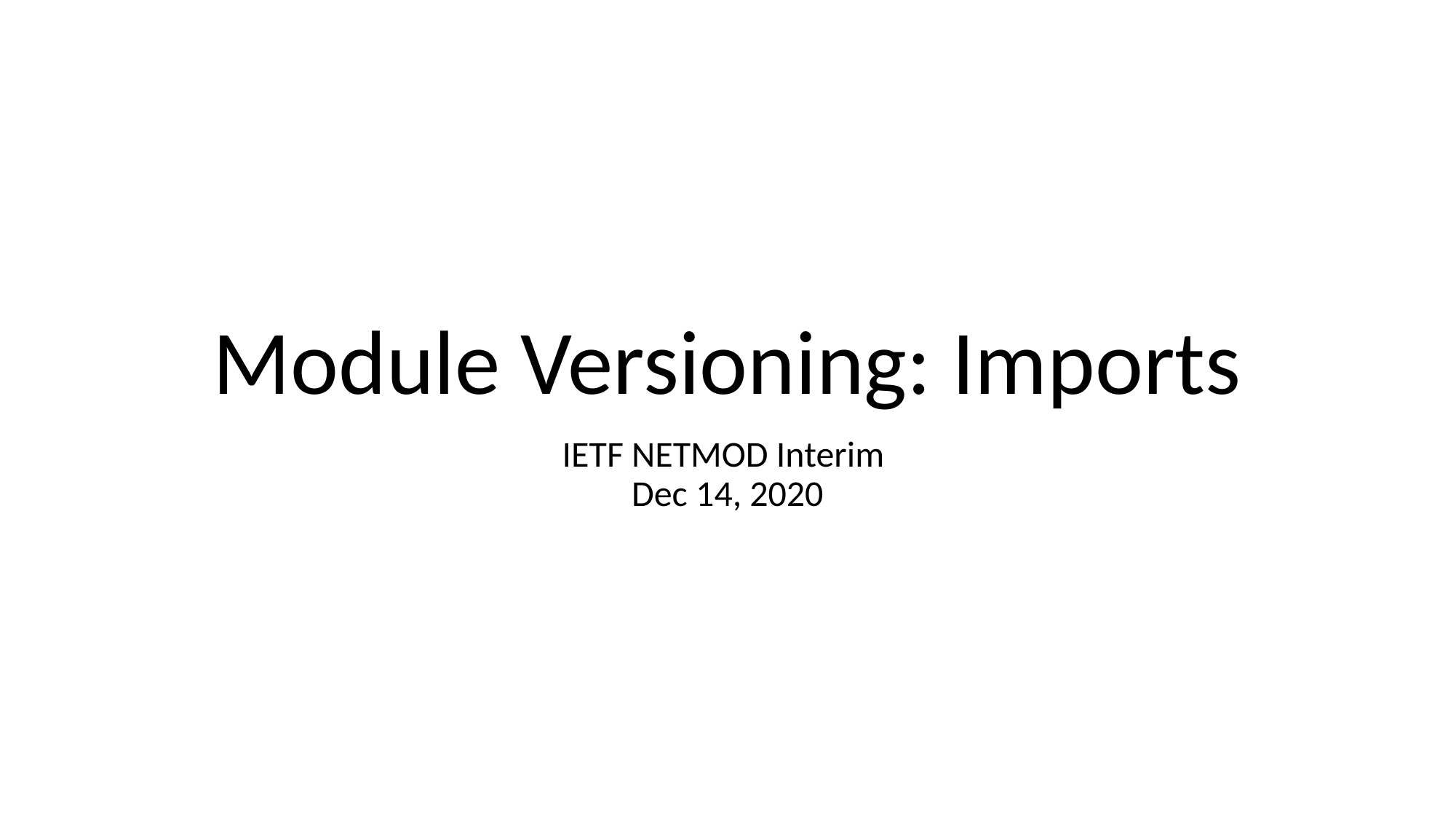

Module Versioning: Imports
IETF NETMOD Interim
Dec 14, 2020